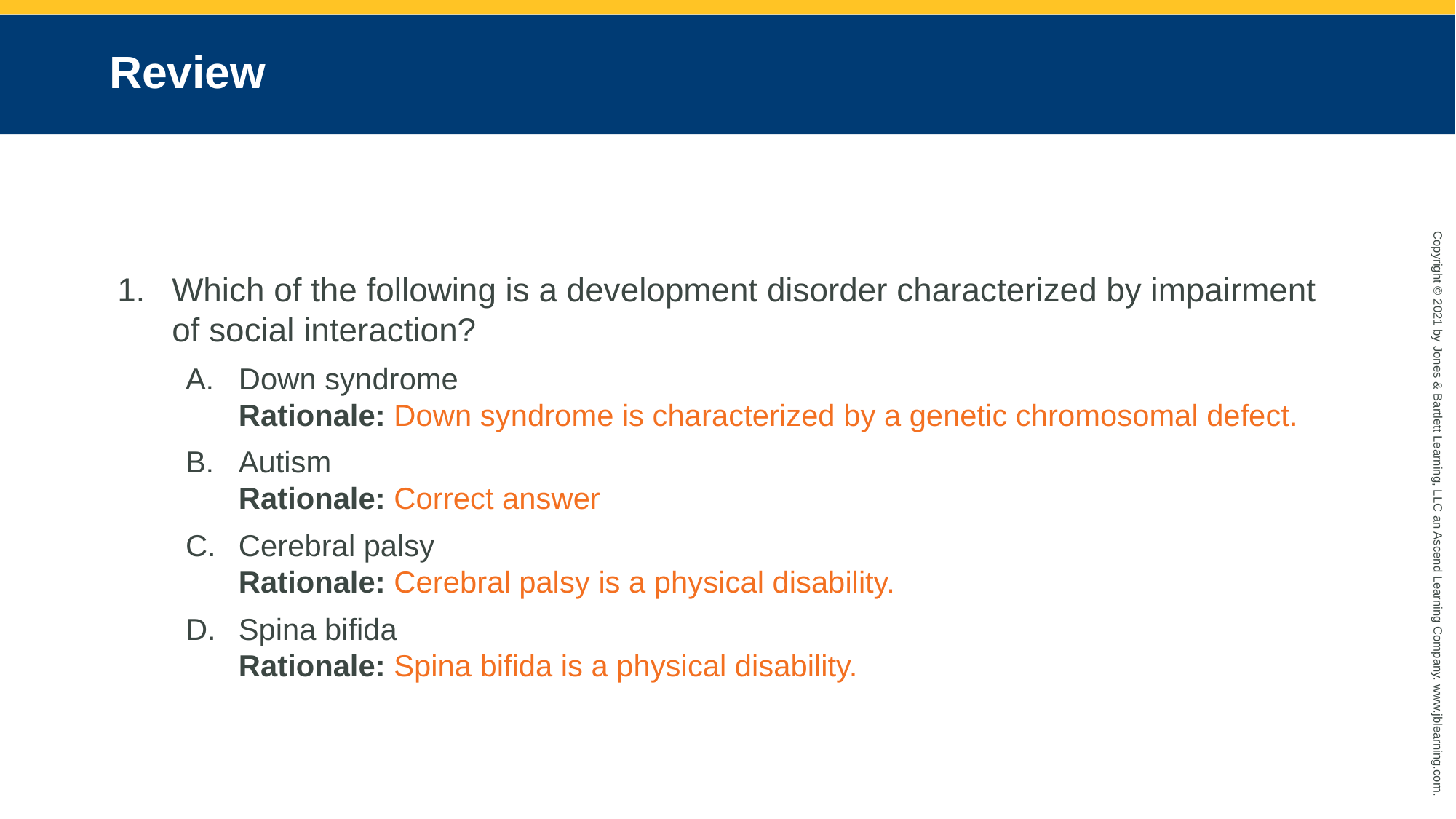

# Review
Which of the following is a development disorder characterized by impairment of social interaction?
Down syndrome
Rationale: Down syndrome is characterized by a genetic chromosomal defect.
Autism
Rationale: Correct answer
Cerebral palsy
Rationale: Cerebral palsy is a physical disability.
Spina bifida
Rationale: Spina bifida is a physical disability.